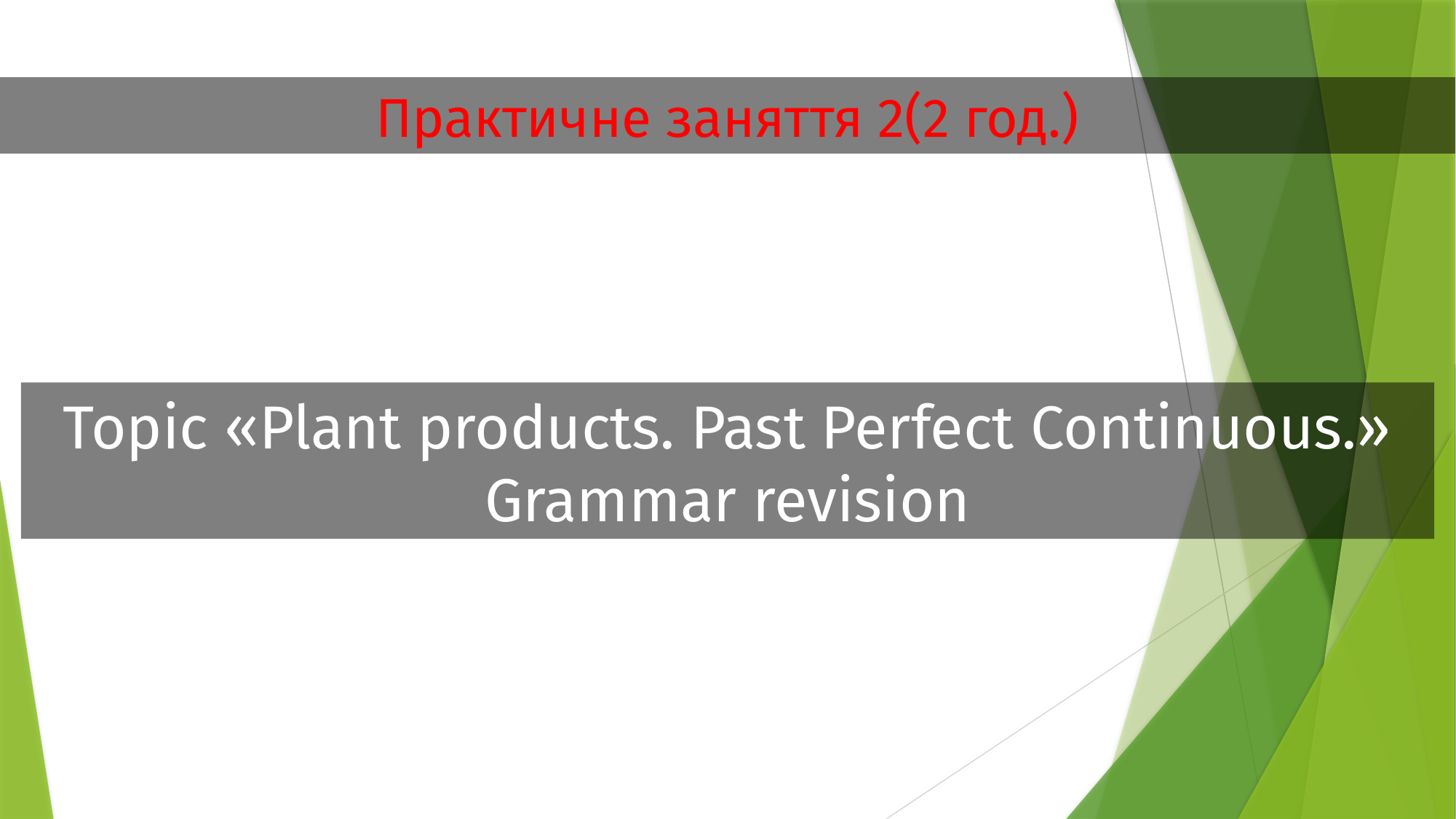

Практичне заняття 2(2 год.)
Topic «Plant products. Past Perfect Continuous.» Grammar revision